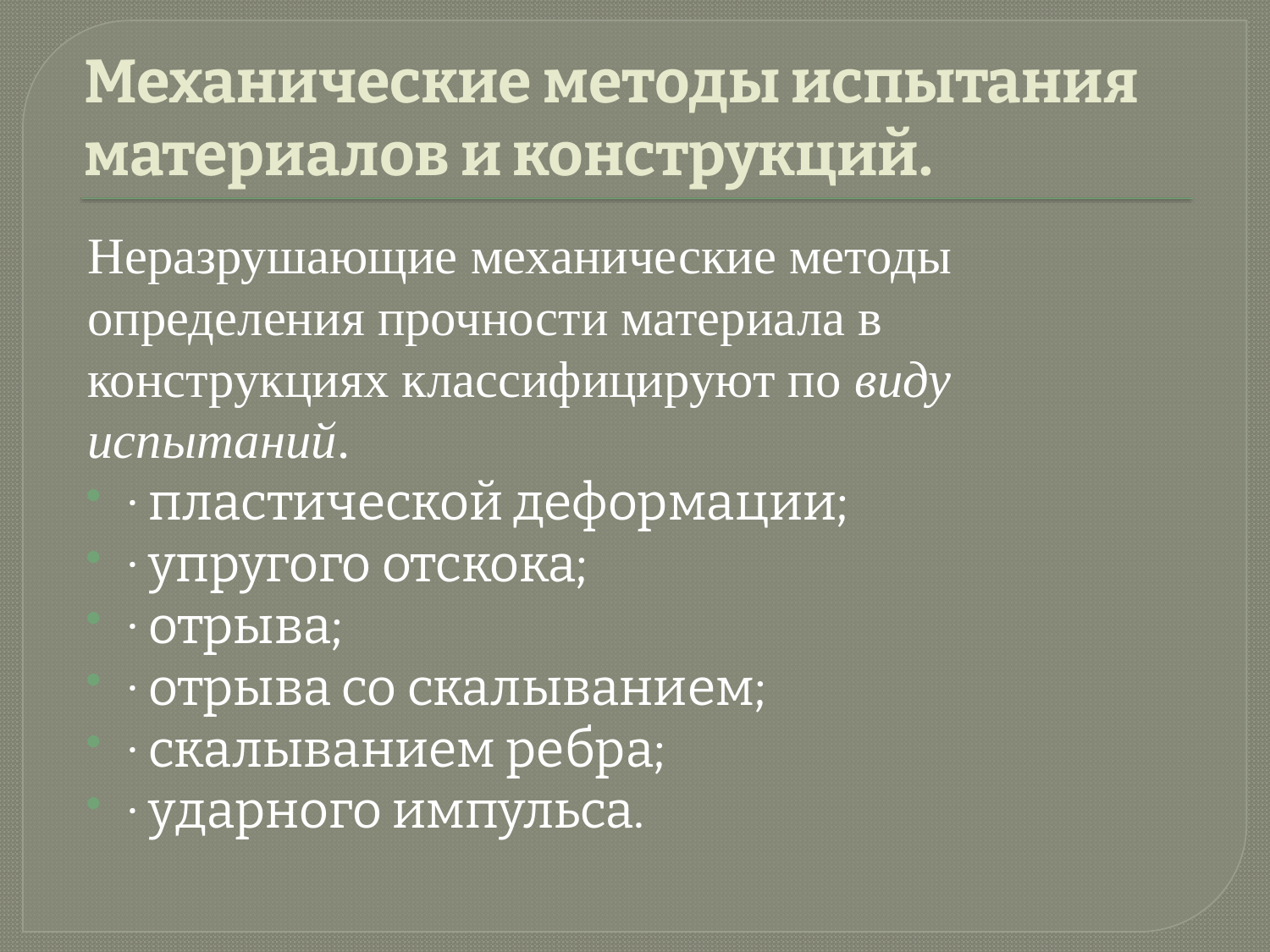

# Механические методы испытания материалов и конструкций.
Неразрушающие механические методы определения прочности материала в конструкциях классифицируют по виду испытаний.
· пластической деформации;
· упругого отскока;
· отрыва;
· отрыва со скалыванием;
· скалыванием ребра;
· ударного импульса.